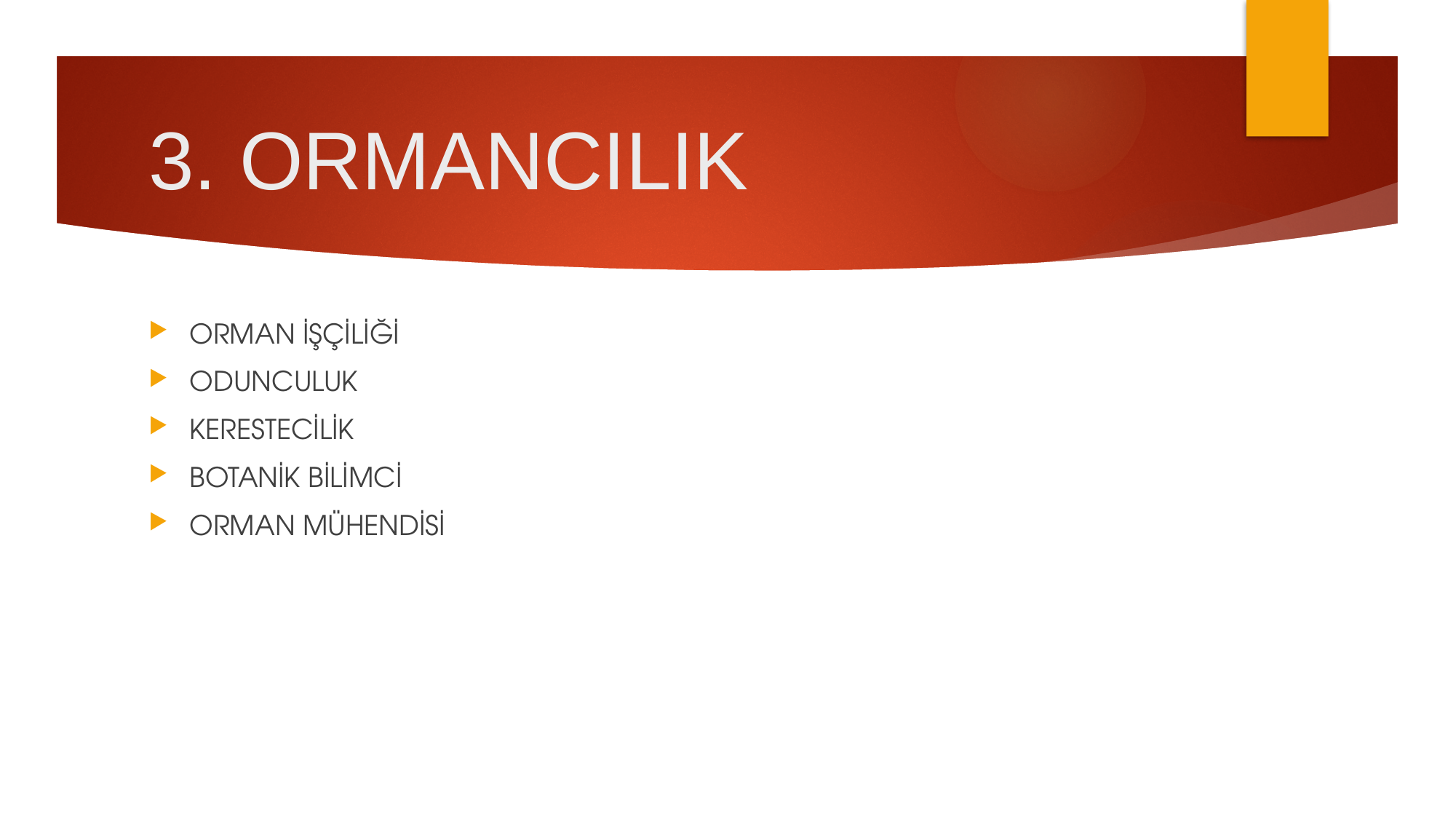

# 3. ORMANCILIK
ORMAN İŞÇİLİĞİ
ODUNCULUK
KERESTECİLİK
BOTANİK BİLİMCİ
ORMAN MÜHENDİSİ